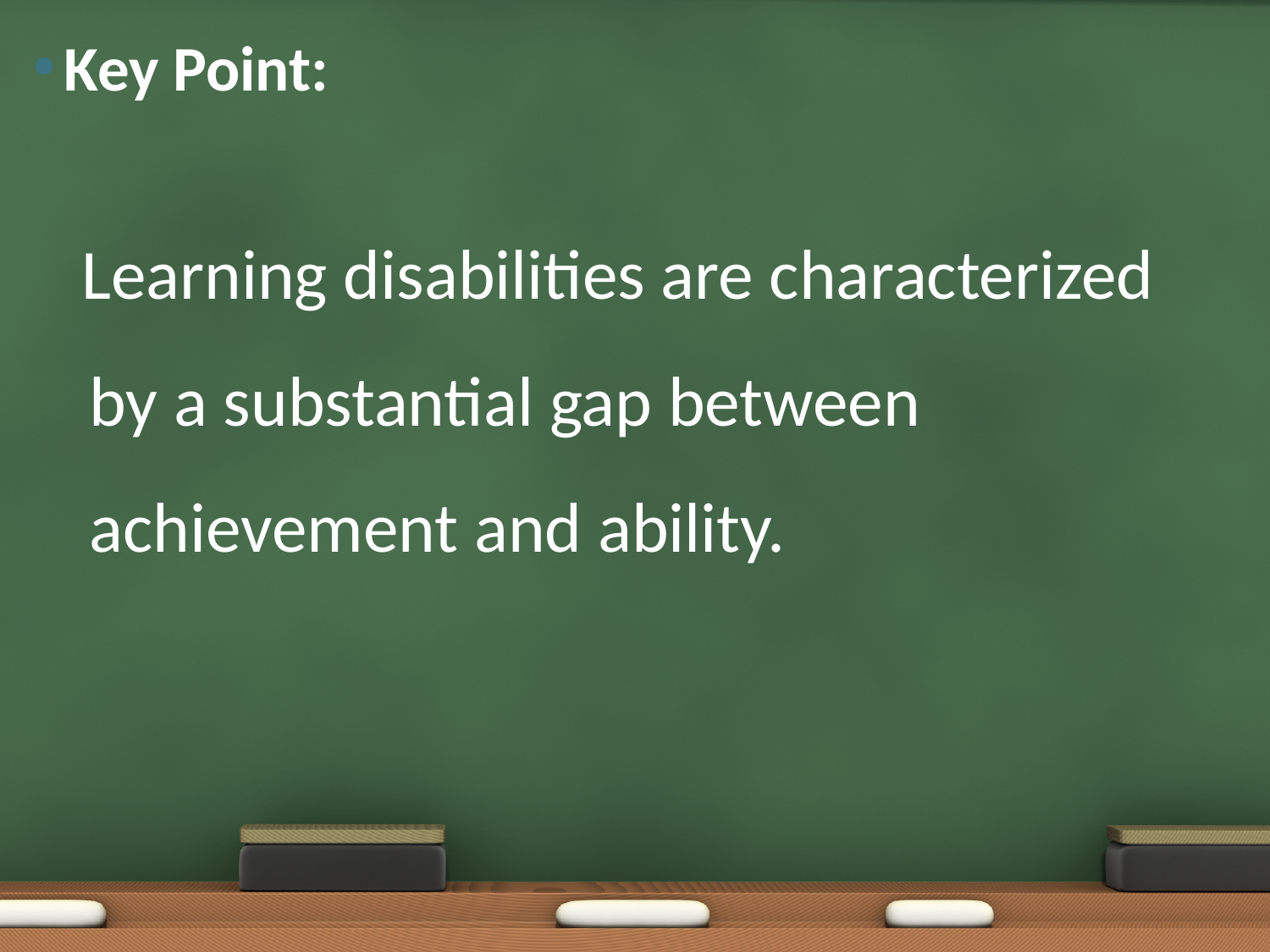

# Key Point:

 Learning disabilities are characterized by a substantial gap between achievement and ability.